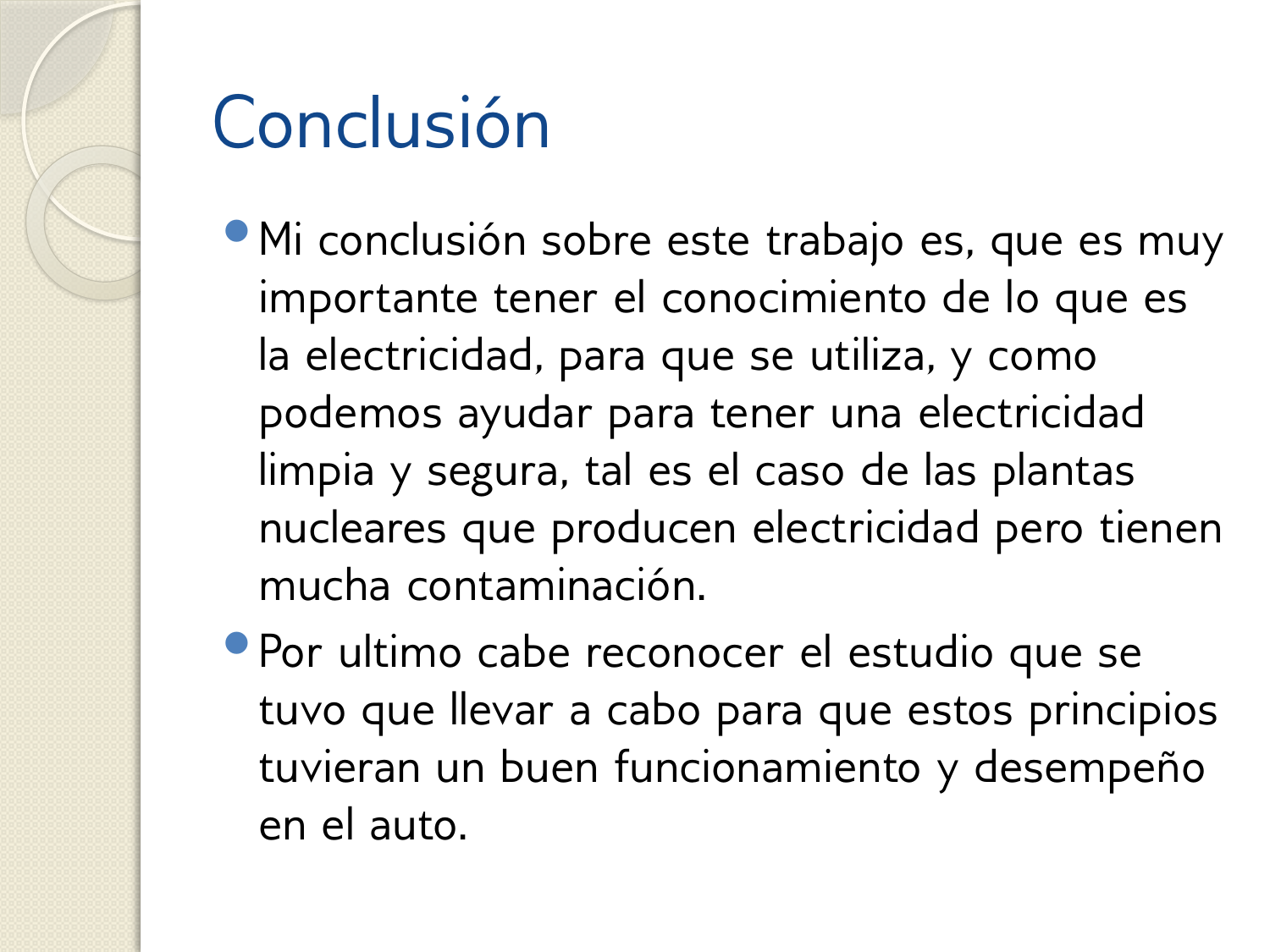

# Conclusión
Mi conclusión sobre este trabajo es, que es muy importante tener el conocimiento de lo que es la electricidad, para que se utiliza, y como podemos ayudar para tener una electricidad limpia y segura, tal es el caso de las plantas nucleares que producen electricidad pero tienen mucha contaminación.
Por ultimo cabe reconocer el estudio que se tuvo que llevar a cabo para que estos principios tuvieran un buen funcionamiento y desempeño en el auto.